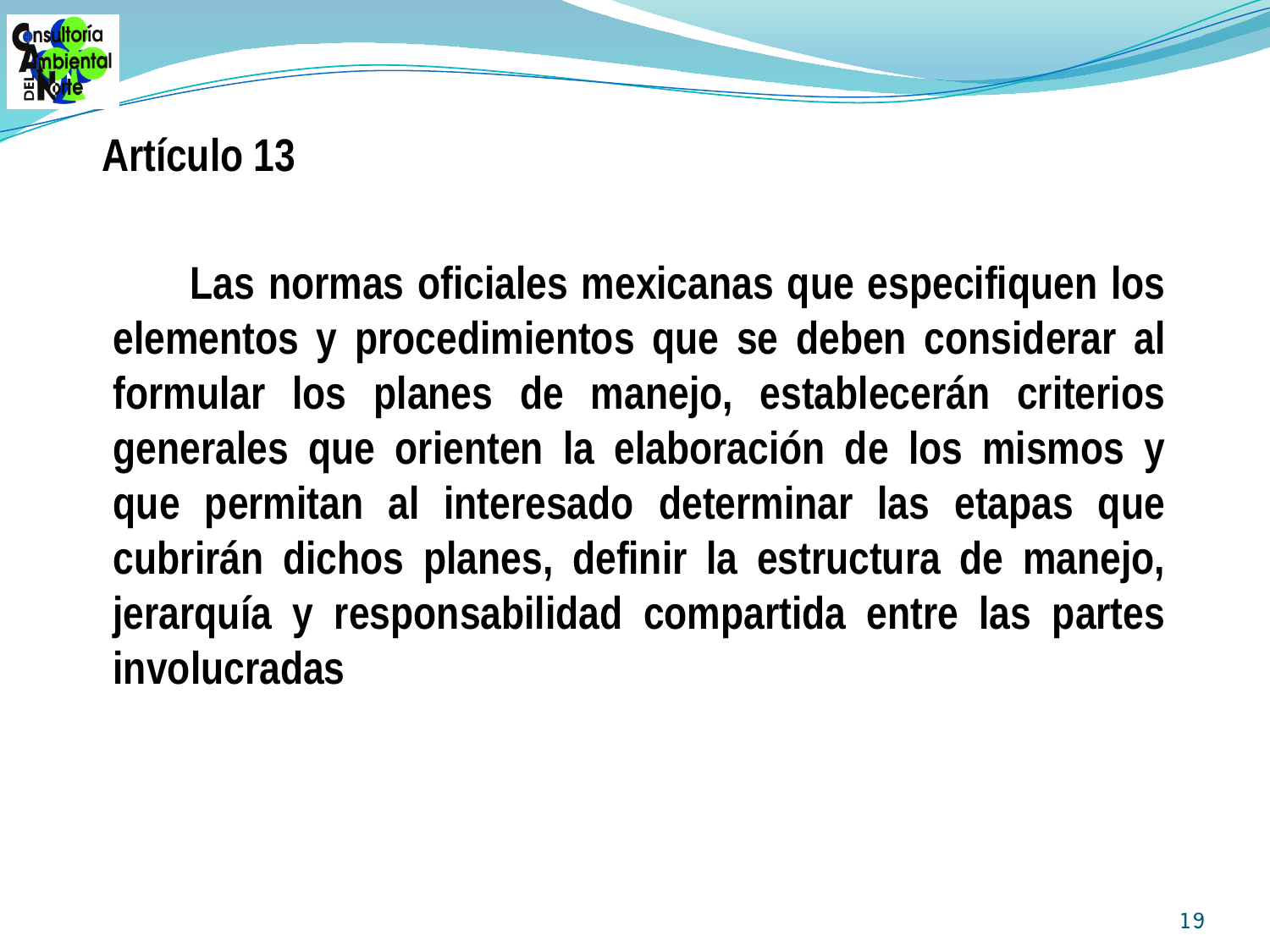

Artículo 13

 Las normas oficiales mexicanas que especifiquen los elementos y procedimientos que se deben considerar al formular los planes de manejo, establecerán criterios generales que orienten la elaboración de los mismos y que permitan al interesado determinar las etapas que cubrirán dichos planes, definir la estructura de manejo, jerarquía y responsabilidad compartida entre las partes involucradas
19